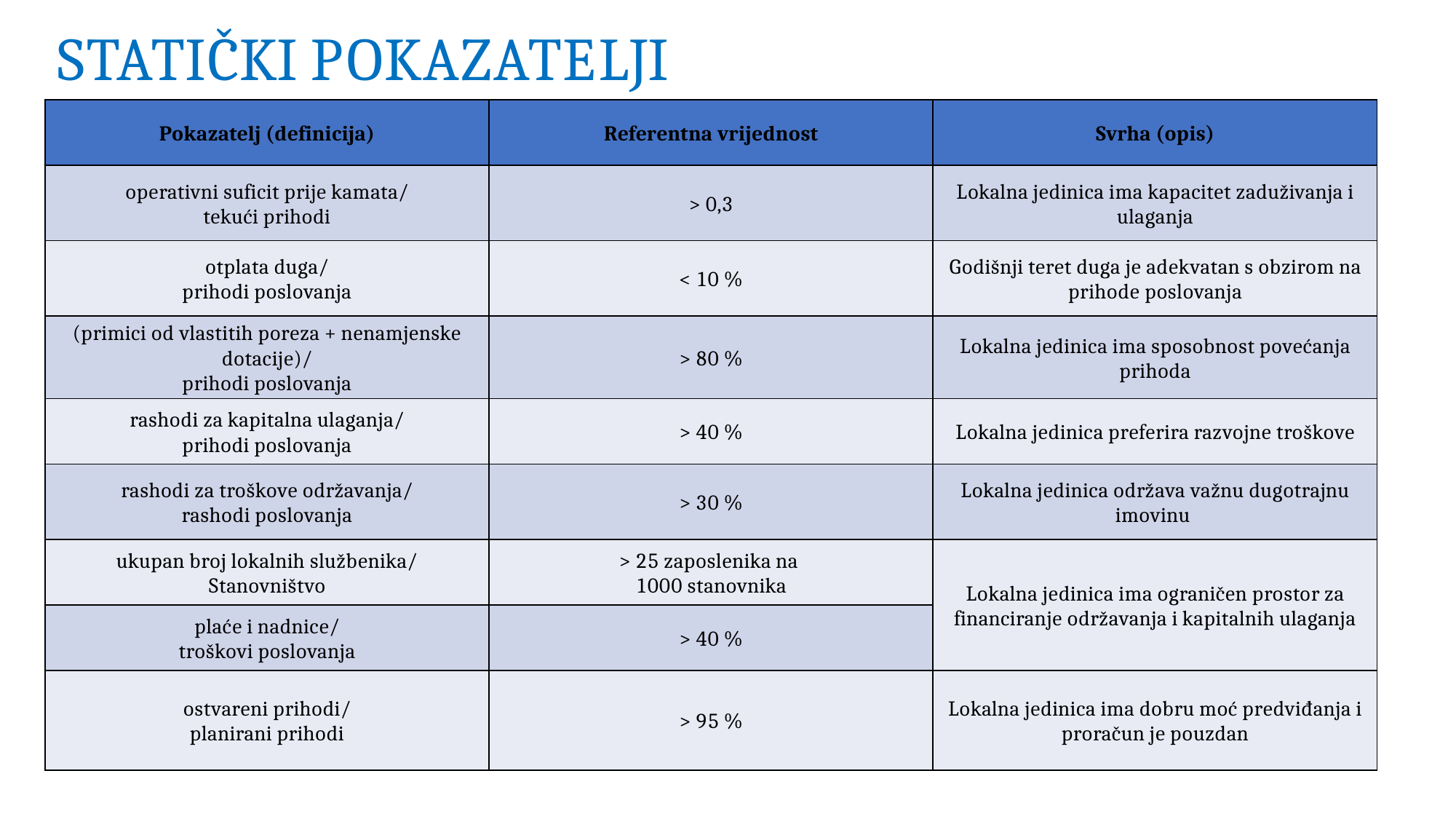

# STATIČKI POKAZATELJI
| Pokazatelj (definicija) | Referentna vrijednost | Svrha (opis) |
| --- | --- | --- |
| operativni suficit prije kamata/ tekući prihodi | > 0,3 | Lokalna jedinica ima kapacitet zaduživanja i ulaganja |
| otplata duga/ prihodi poslovanja | < 10 % | Godišnji teret duga je adekvatan s obzirom na prihode poslovanja |
| (primici od vlastitih poreza + nenamjenske dotacije)/ prihodi poslovanja | > 80 % | Lokalna jedinica ima sposobnost povećanja prihoda |
| rashodi za kapitalna ulaganja/ prihodi poslovanja | > 40 % | Lokalna jedinica preferira razvojne troškove |
| rashodi za troškove održavanja/ rashodi poslovanja | > 30 % | Lokalna jedinica održava važnu dugotrajnu imovinu |
| ukupan broj lokalnih službenika/ Stanovništvo | > 25 zaposlenika na 1000 stanovnika | Lokalna jedinica ima ograničen prostor za financiranje održavanja i kapitalnih ulaganja |
| plaće i nadnice/ troškovi poslovanja | > 40 % |  |
| ostvareni prihodi/ planirani prihodi | > 95 % | Lokalna jedinica ima dobru moć predviđanja i proračun je pouzdan |